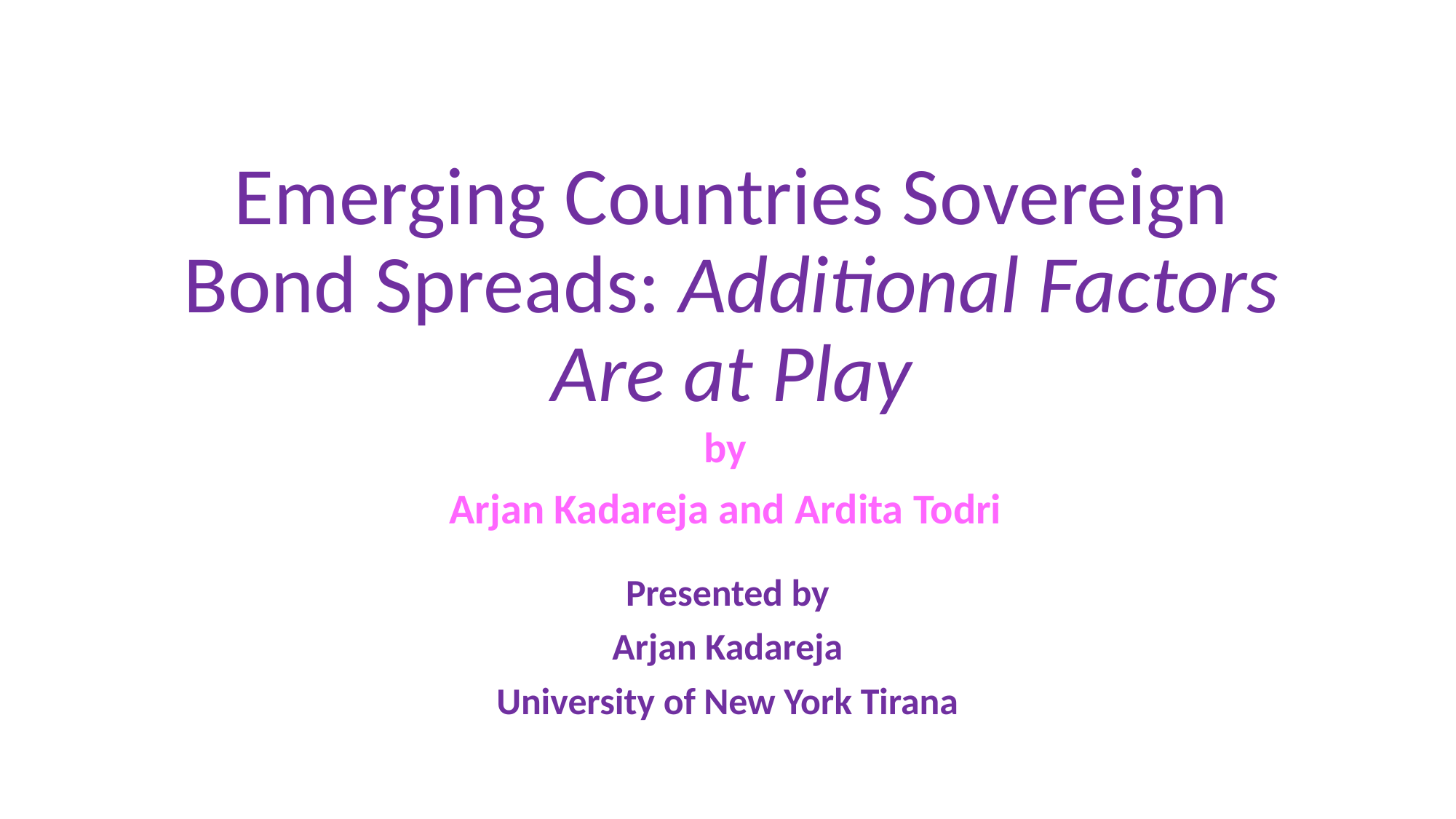

# Emerging Countries Sovereign Bond Spreads: Additional Factors Are at Play
by
Arjan Kadareja and Ardita Todri
Presented by
Arjan Kadareja
University of New York Tirana